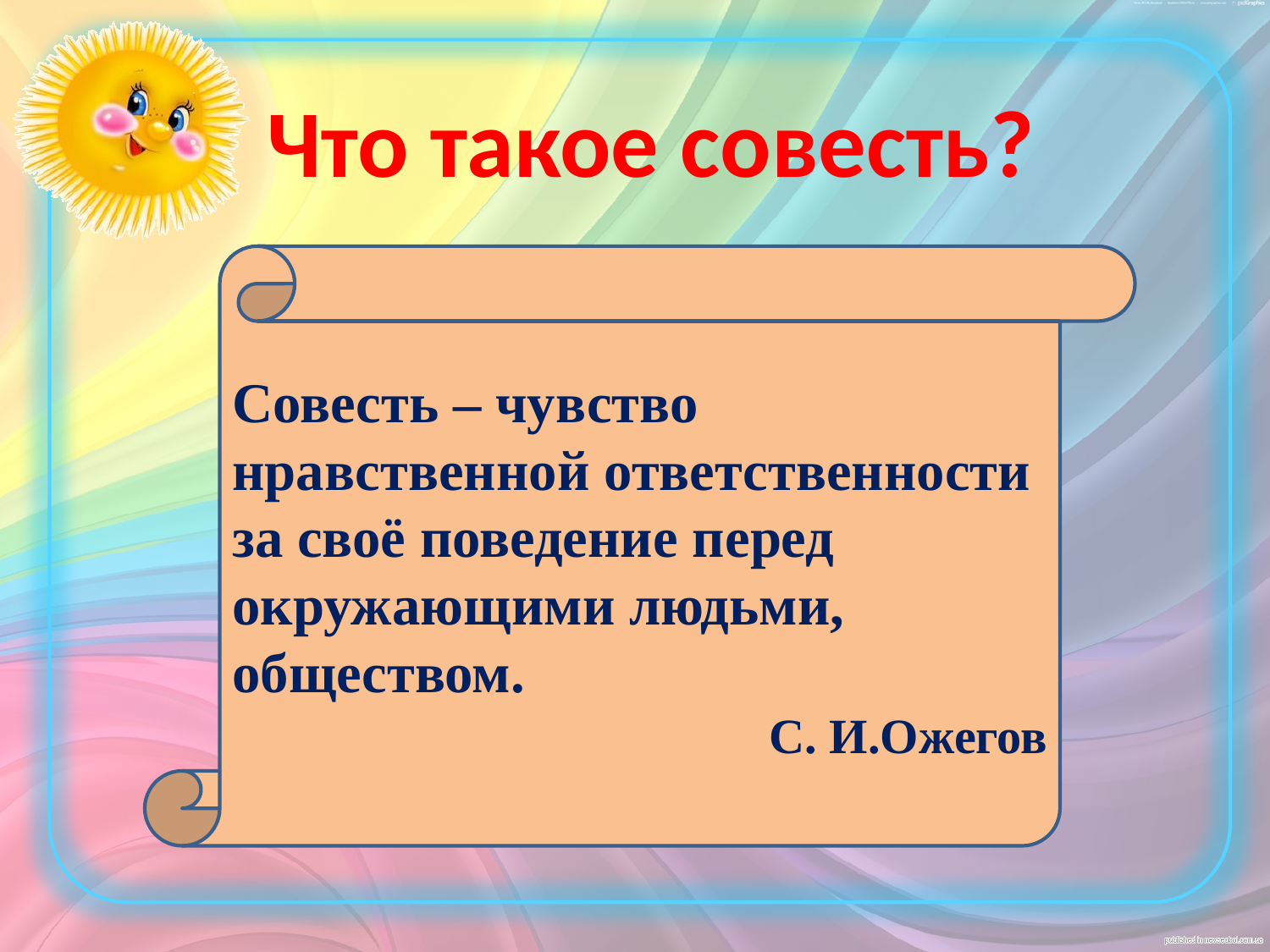

Что такое совесть?
Совесть – чувство нравственной ответственности за своё поведение перед окружающими людьми, обществом.
С. И.Ожегов